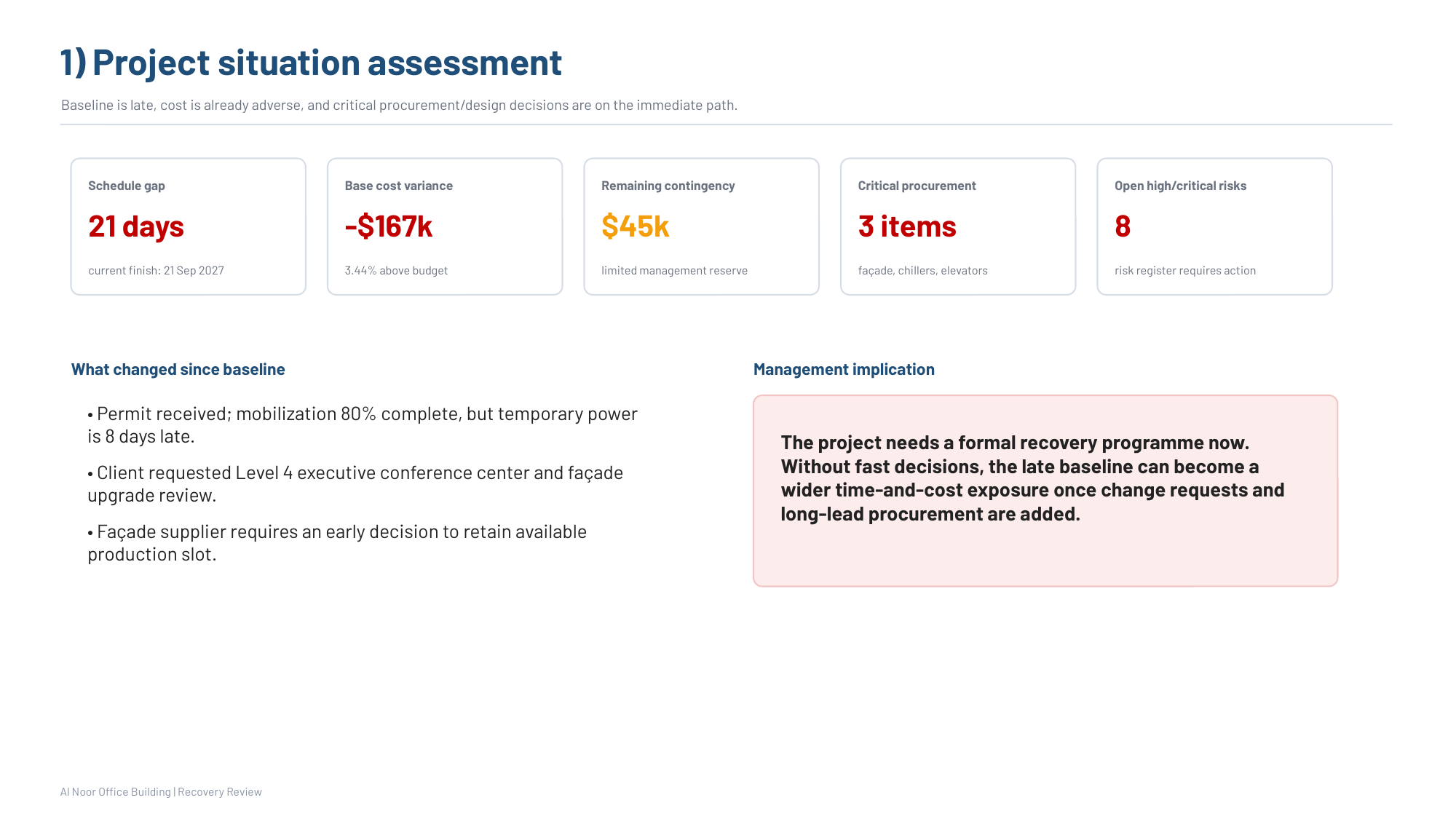

1) Project situation assessment
Baseline is late, cost is already adverse, and critical procurement/design decisions are on the immediate path.

Schedule gap
Base cost variance
Remaining contingency
Critical procurement
Open high/critical risks
21 days
-$167k
$45k
3 items
8
current finish: 21 Sep 2027
3.44% above budget
limited management reserve
façade, chillers, elevators
risk register requires action
What changed since baseline
Management implication

• Permit received; mobilization 80% complete, but temporary power is 8 days late.
The project needs a formal recovery programme now. Without fast decisions, the late baseline can become a wider time-and-cost exposure once change requests and long-lead procurement are added.
• Client requested Level 4 executive conference center and façade upgrade review.
• Façade supplier requires an early decision to retain available production slot.
Al Noor Office Building | Recovery Review